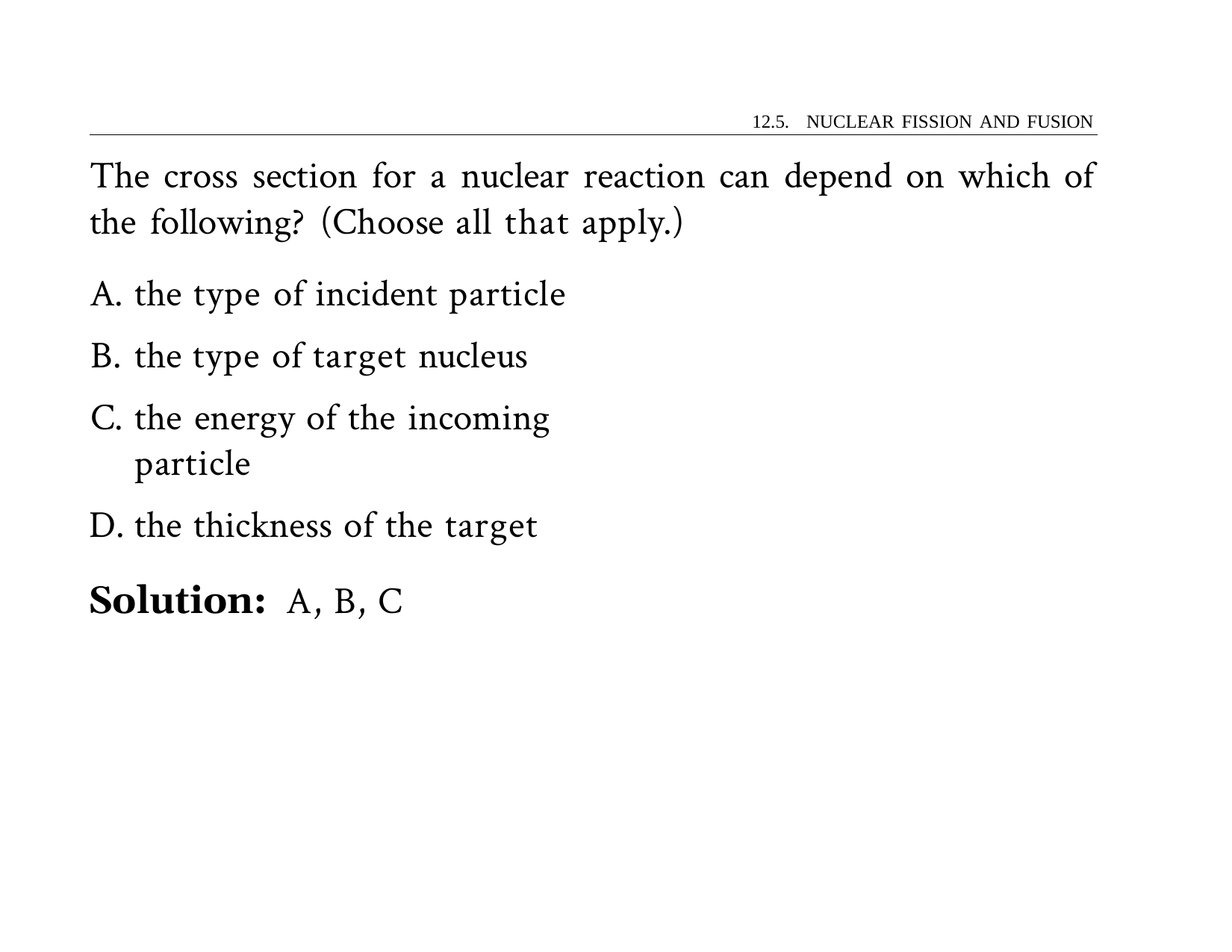

12.5.  NUCLEAR FISSION AND FUSION

# The cross section for a nuclear reaction can depend on which of the following?	(Choose all that apply.)
the type of incident particle
the type of target nucleus
the energy of the incoming particle
the thickness of the target
Solution:	A, B, C